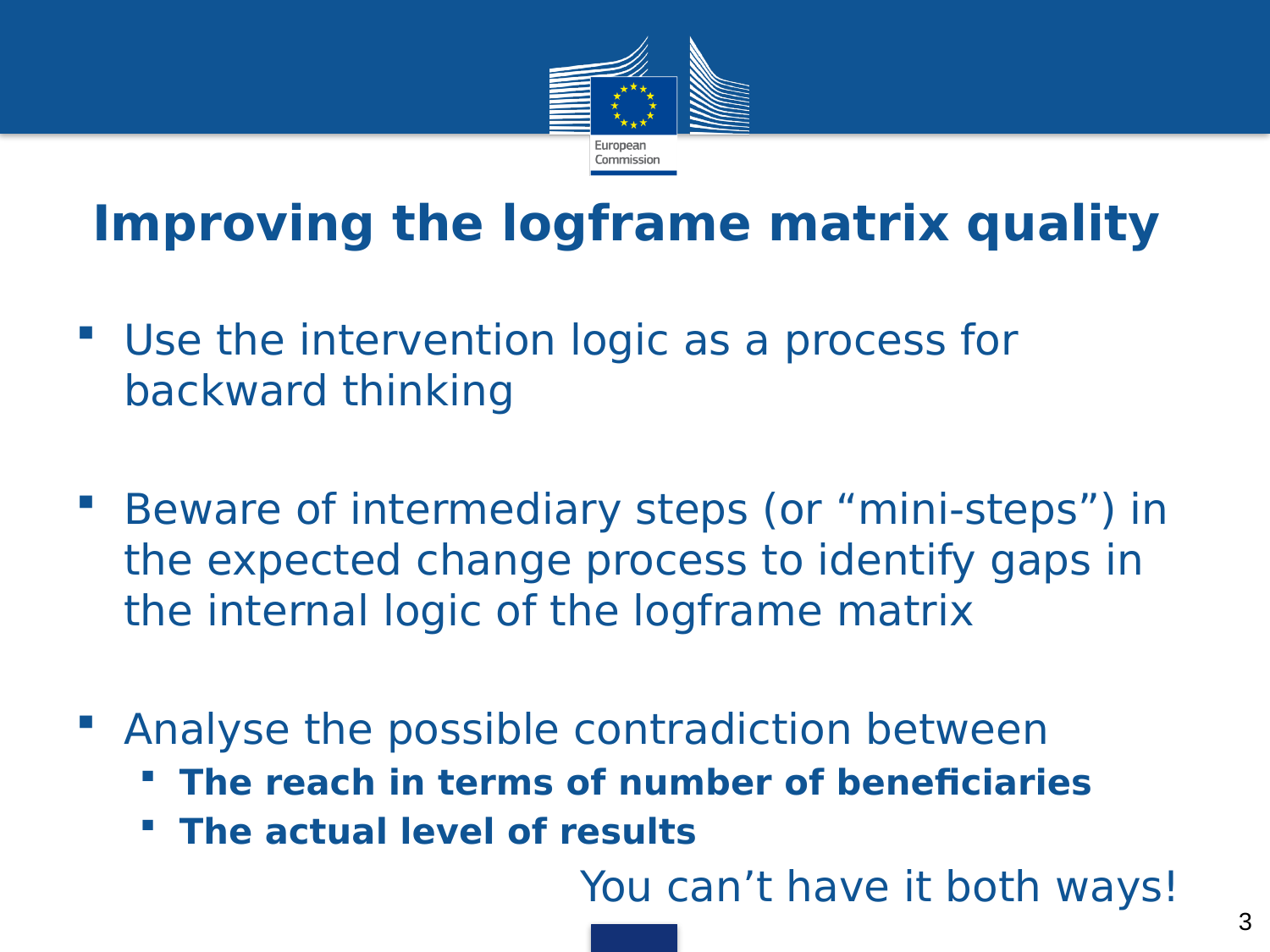

# Improving the logframe matrix quality
Use the intervention logic as a process for backward thinking

Beware of intermediary steps (or “mini-steps”) in the expected change process to identify gaps in the internal logic of the logframe matrix

Analyse the possible contradiction between
The reach in terms of number of beneficiaries
The actual level of results
You can’t have it both ways!
3